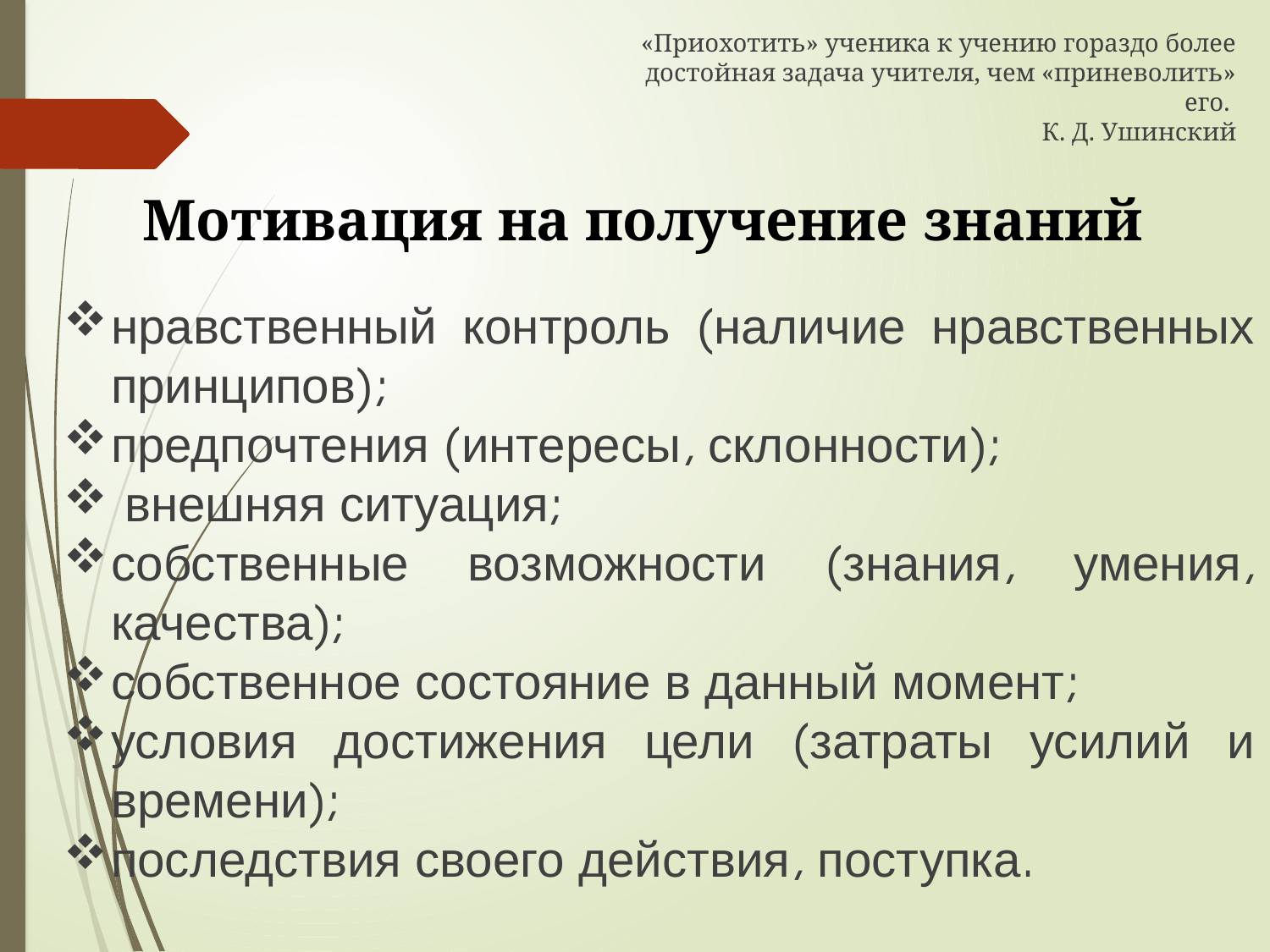

«Приохотить» ученика к учению гораздо более достойная задача учителя, чем «приневолить» его.
К. Д. Ушинский
Мотивация на получение знаний

нравственный контроль (наличие нравственных принципов);
предпочтения (интересы, склонности);
 внешняя ситуация;
собственные возможности (знания, умения, качества);
собственное состояние в данный момент;
условия достижения цели (затраты усилий и времени);
последствия своего действия, поступка.